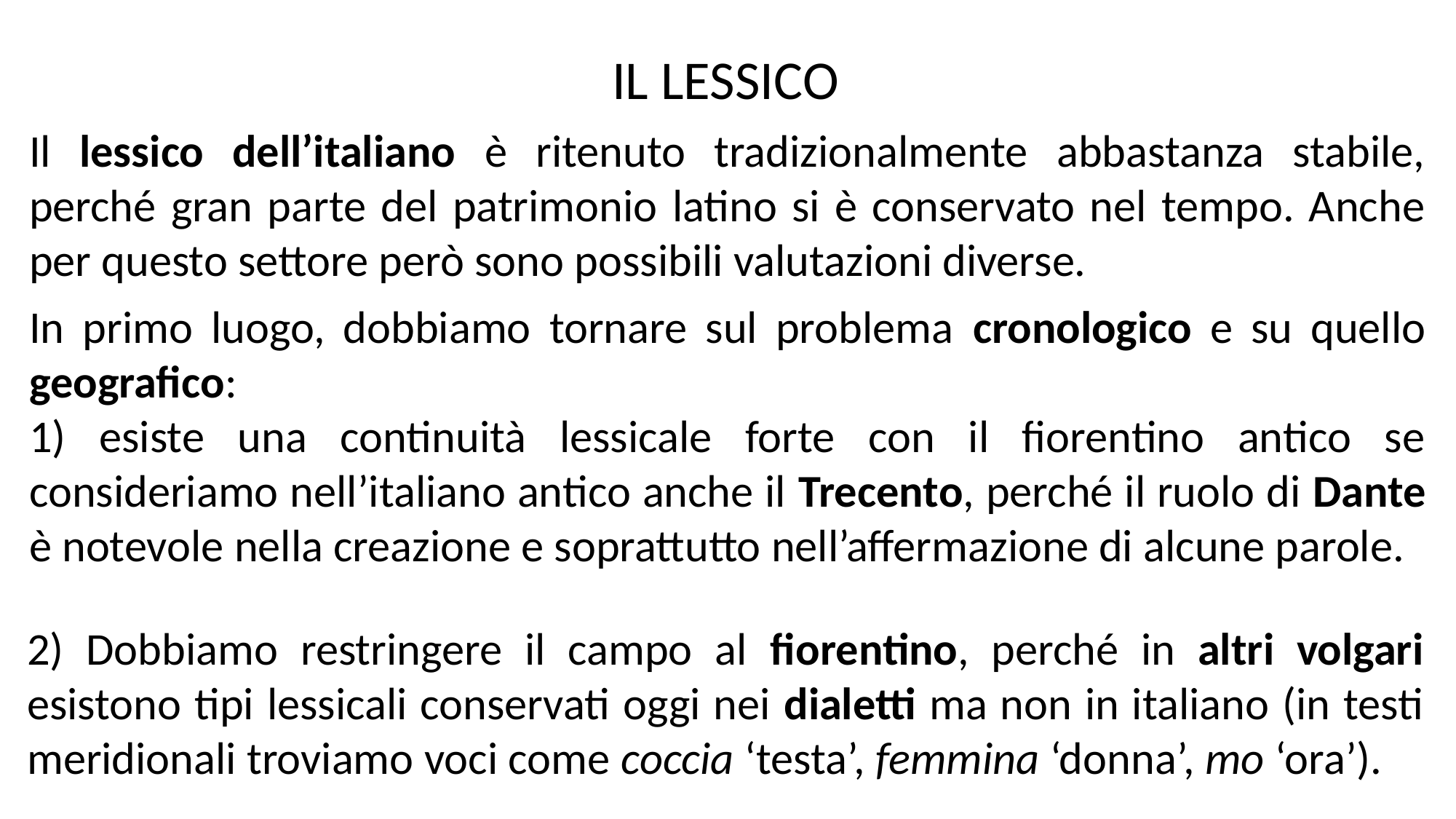

IL LESSICO
Il lessico dell’italiano è ritenuto tradizionalmente abbastanza stabile, perché gran parte del patrimonio latino si è conservato nel tempo. Anche per questo settore però sono possibili valutazioni diverse.
In primo luogo, dobbiamo tornare sul problema cronologico e su quello geografico:
1) esiste una continuità lessicale forte con il fiorentino antico se consideriamo nell’italiano antico anche il Trecento, perché il ruolo di Dante è notevole nella creazione e soprattutto nell’affermazione di alcune parole.
2) Dobbiamo restringere il campo al fiorentino, perché in altri volgari esistono tipi lessicali conservati oggi nei dialetti ma non in italiano (in testi meridionali troviamo voci come coccia ‘testa’, femmina ‘donna’, mo ‘ora’).